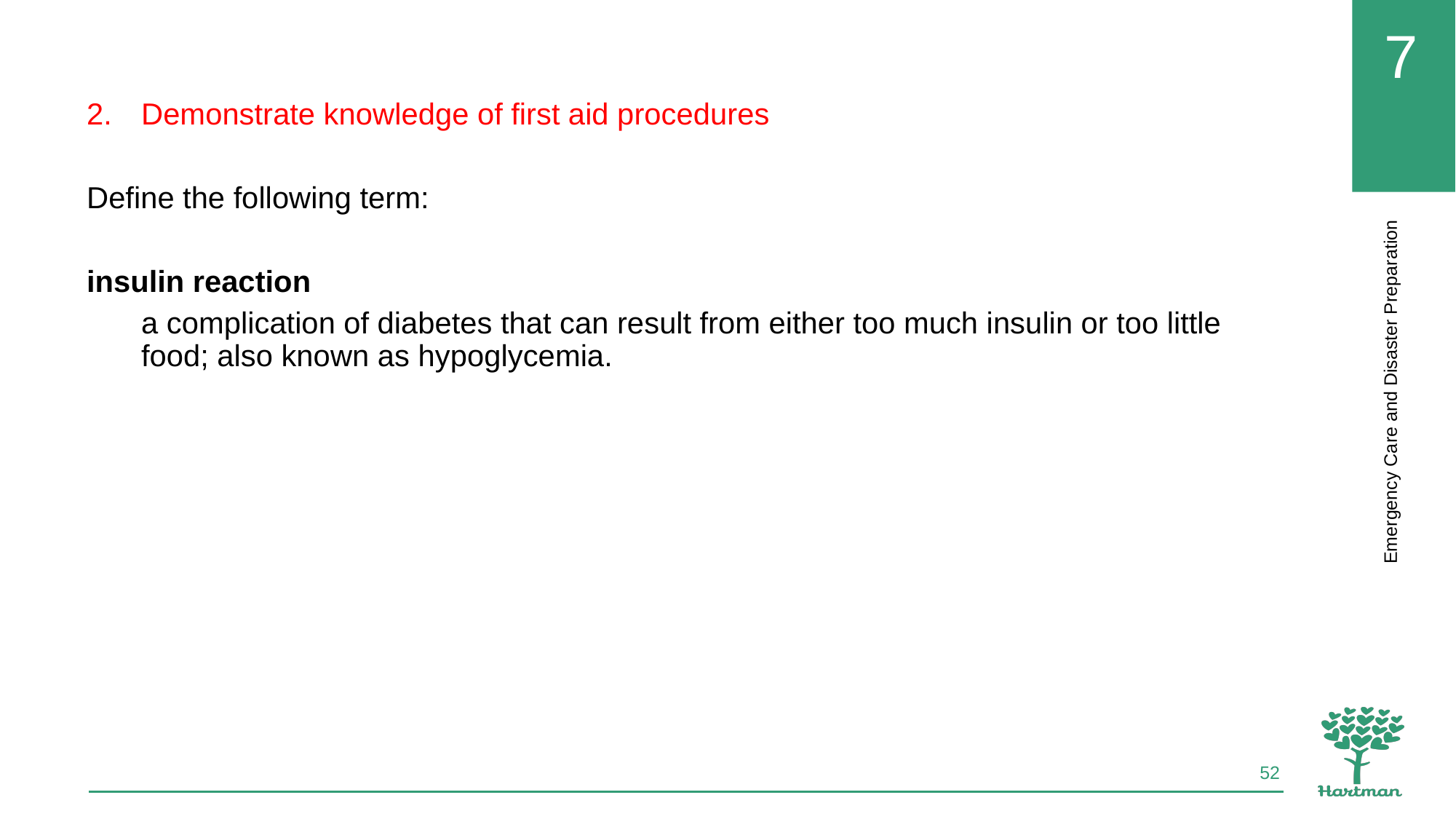

Demonstrate knowledge of first aid procedures

Define the following term:

insulin reaction
a complication of diabetes that can result from either too much insulin or too little food; also known as hypoglycemia.

52